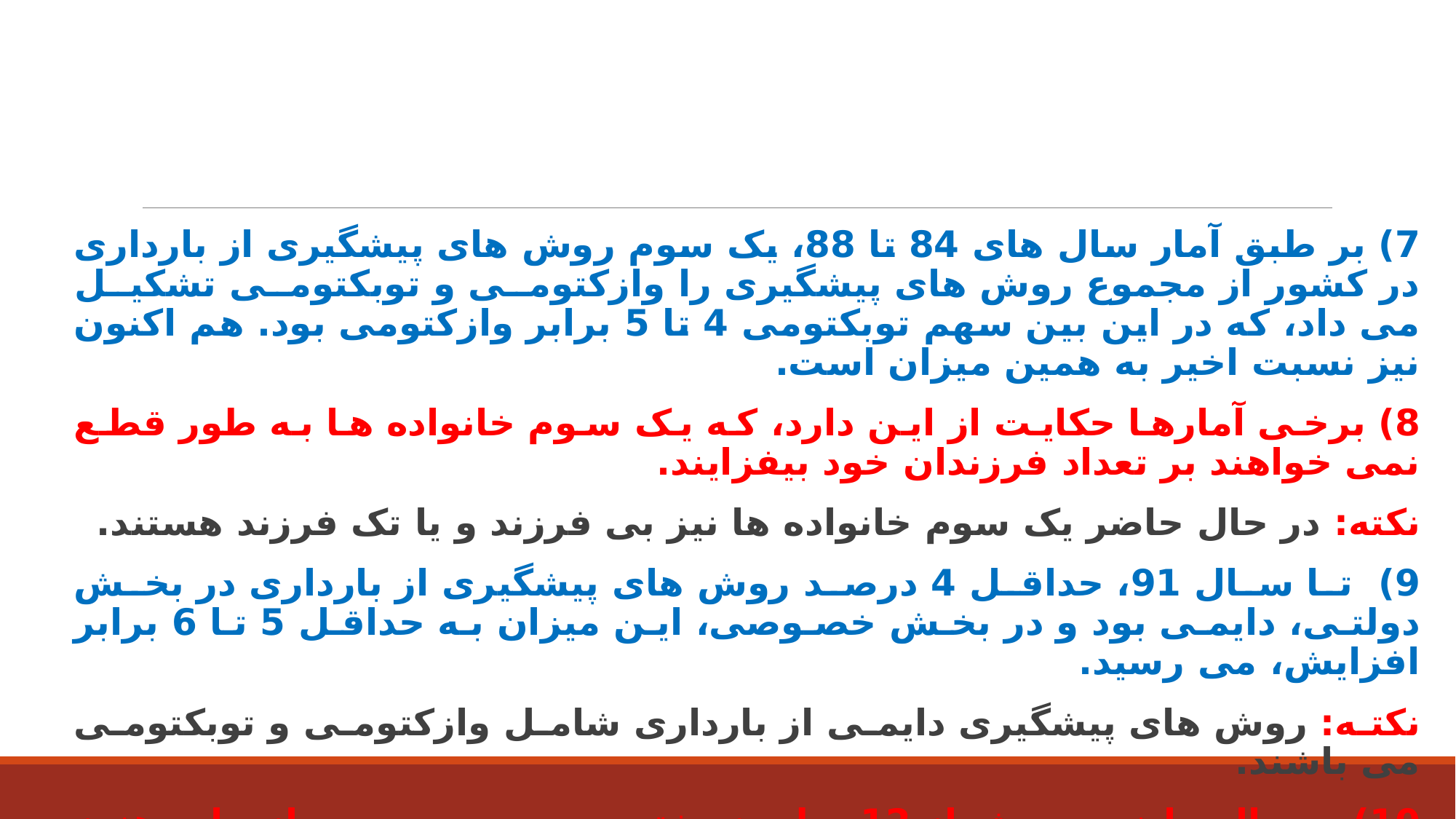

7) بر طبق آمار سال های 84 تا 88، یک سوم روش های پیشگیری از بارداری در کشور از مجموع روش های پیشگیری را وازکتومی و توبکتومی تشکیل می داد، که در این بین سهم توبکتومی 4 تا 5 برابر وازکتومی بود. هم اکنون نیز نسبت اخیر به همین میزان است.
8) برخی آمارها حکایت از این دارد، که یک سوم خانواده ها به طور قطع نمی خواهند بر تعداد فرزندان خود بیفزایند.
نکته: در حال حاضر یک سوم خانواده ها نیز بی فرزند و یا تک فرزند هستند.
9)  تا سال 91، حداقل 4 درصد روش های پیشگیری از بارداری در بخش دولتی، دایمی بود و در بخش خصوصی، این میزان به حداقل 5 تا 6 برابر افزایش، می رسید.
نکته: روش های پیشگیری دایمی از بارداری شامل وازکتومی و توبکتومی می باشند.
10) در حال حاضر بیش از 12 میلیون دختر و پسر در سن ازدواج، هنوز ازدواج نکرده اند.